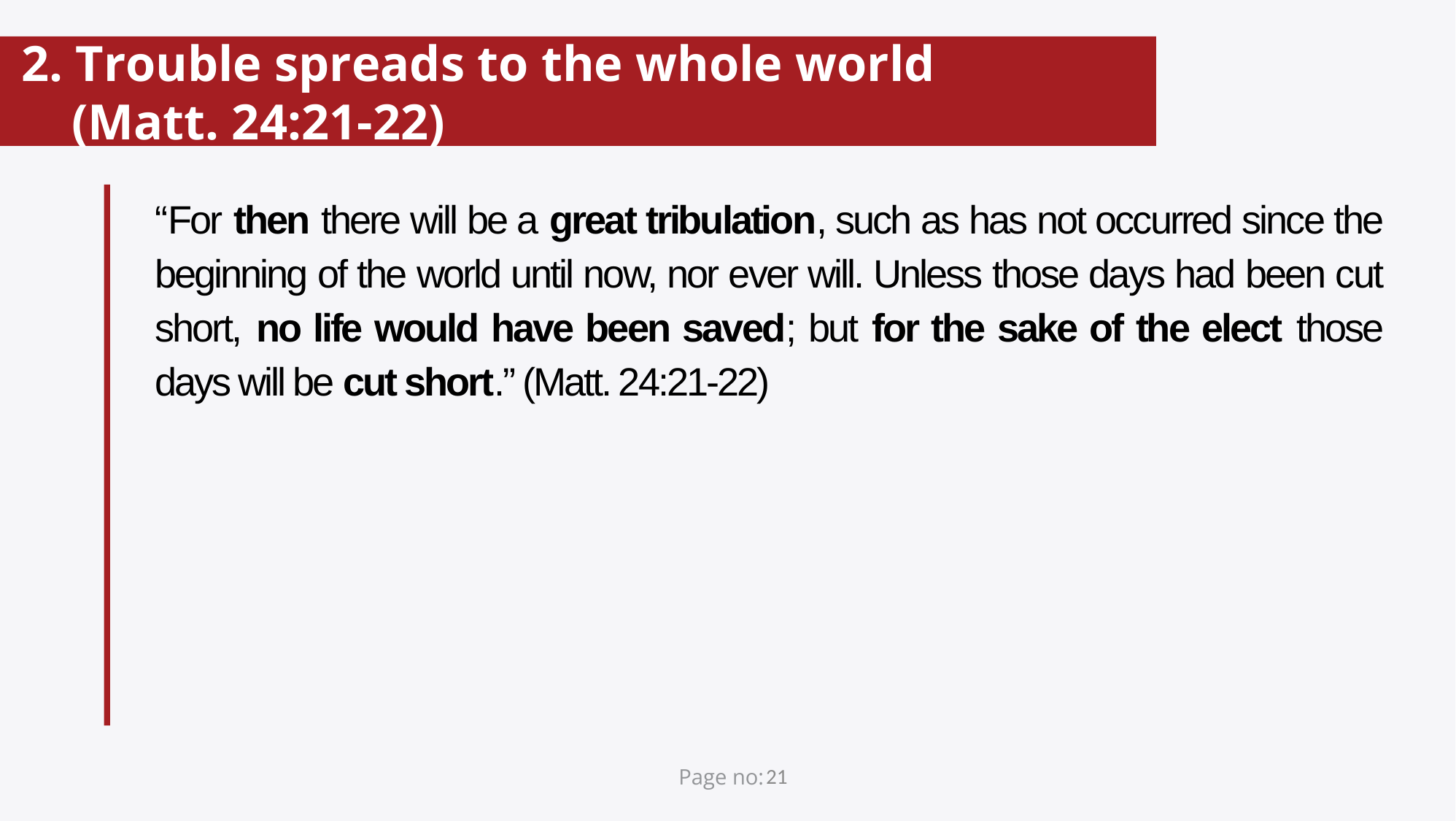

# 2. Trouble spreads to the whole world (Matt. 24:21-22)
“For then there will be a great tribulation, such as has not occurred since the beginning of the world until now, nor ever will. Unless those days had been cut short, no life would have been saved; but for the sake of the elect those days will be cut short.” (Matt. 24:21-22)